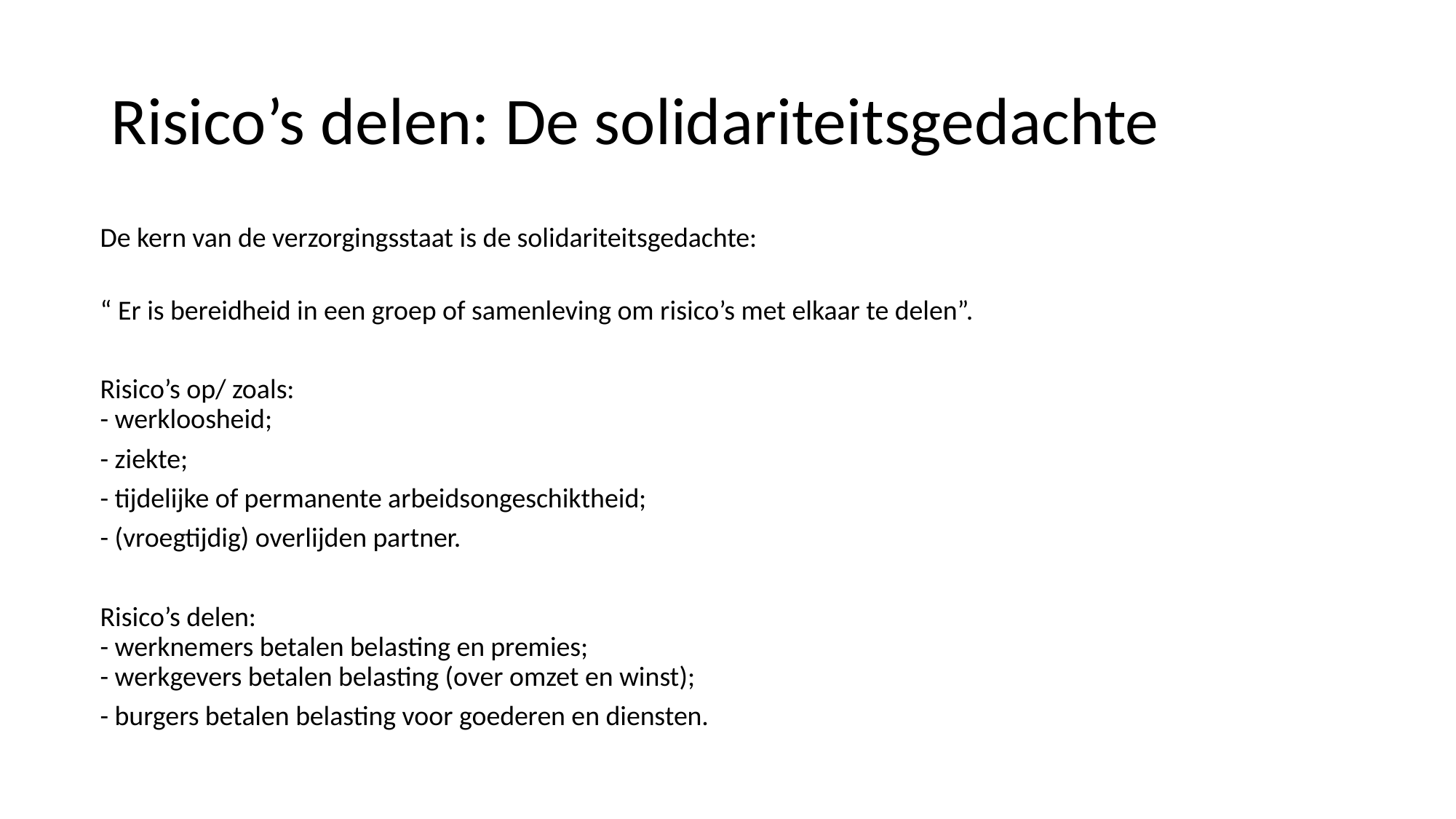

# Risico’s delen: De solidariteitsgedachte
De kern van de verzorgingsstaat is de solidariteitsgedachte:
“ Er is bereidheid in een groep of samenleving om risico’s met elkaar te delen”.

Risico’s op/ zoals:
- werkloosheid;
- ziekte;
- tijdelijke of permanente arbeidsongeschiktheid;
- (vroegtijdig) overlijden partner.

Risico’s delen:
- werknemers betalen belasting en premies;
- werkgevers betalen belasting (over omzet en winst);
- burgers betalen belasting voor goederen en diensten.